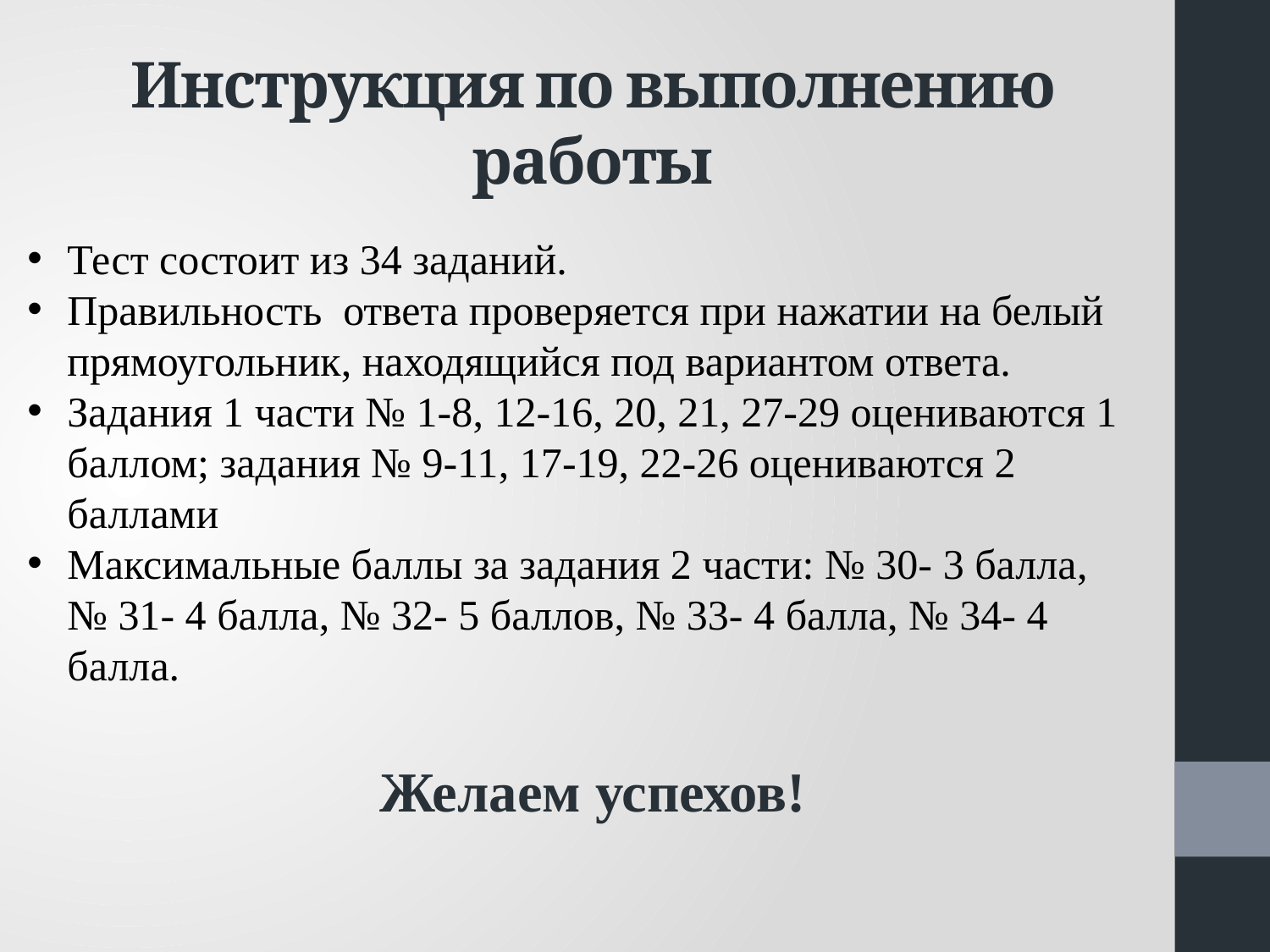

Инструкция по выполнению работы
Тест состоит из 34 заданий.
Правильность  ответа проверяется при нажатии на белый прямоугольник, находящийся под вариантом ответа.
Задания 1 части № 1-8, 12-16, 20, 21, 27-29 оцениваются 1 баллом; задания № 9-11, 17-19, 22-26 оцениваются 2 баллами
Максимальные баллы за задания 2 части: № 30- 3 балла,    № 31- 4 балла, № 32- 5 баллов, № 33- 4 балла, № 34- 4 балла.

Желаем успехов!